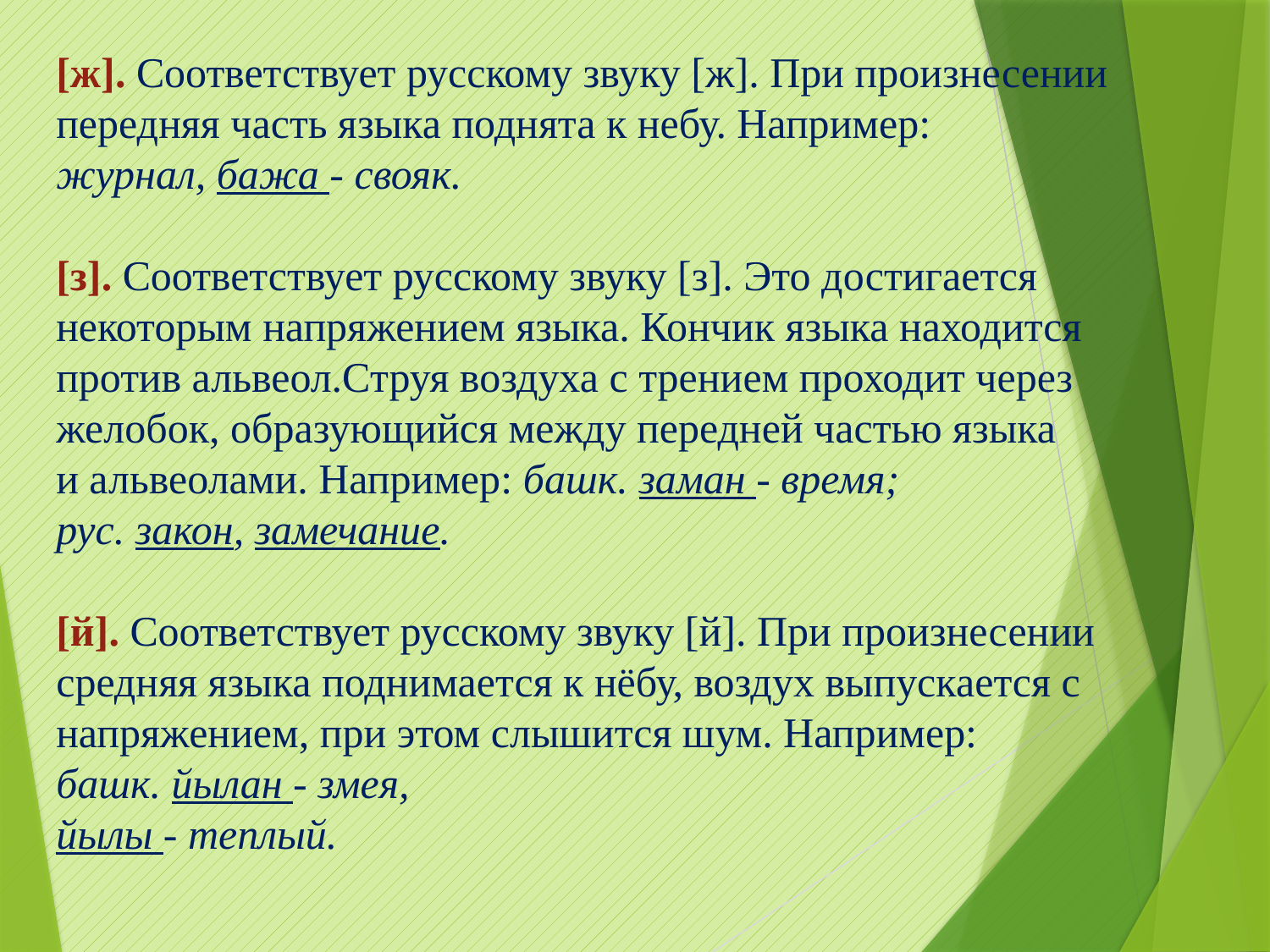

[ж]. Соответствует русскому звуку [ж]. При произнесении
передняя часть языка поднята к небу. Например:
журнал, бажа - свояк.
[з]. Соответствует русскому звуку [з]. Это достигается некоторым напряжением языка. Кончик языка находится
против альвеол.Струя воздуха с трением проходит через желобок, образующийся между передней частью языка
и альвеолами. Например: башк. заман - время; рус. закон, замечание.

[й]. Соответствует русскому звуку [й]. При произнесении средняя языка поднимается к нёбу, воздух выпускается с напряжением, при этом слышится шум. Например:  башк. йылан - змея,
йылы - теплый.